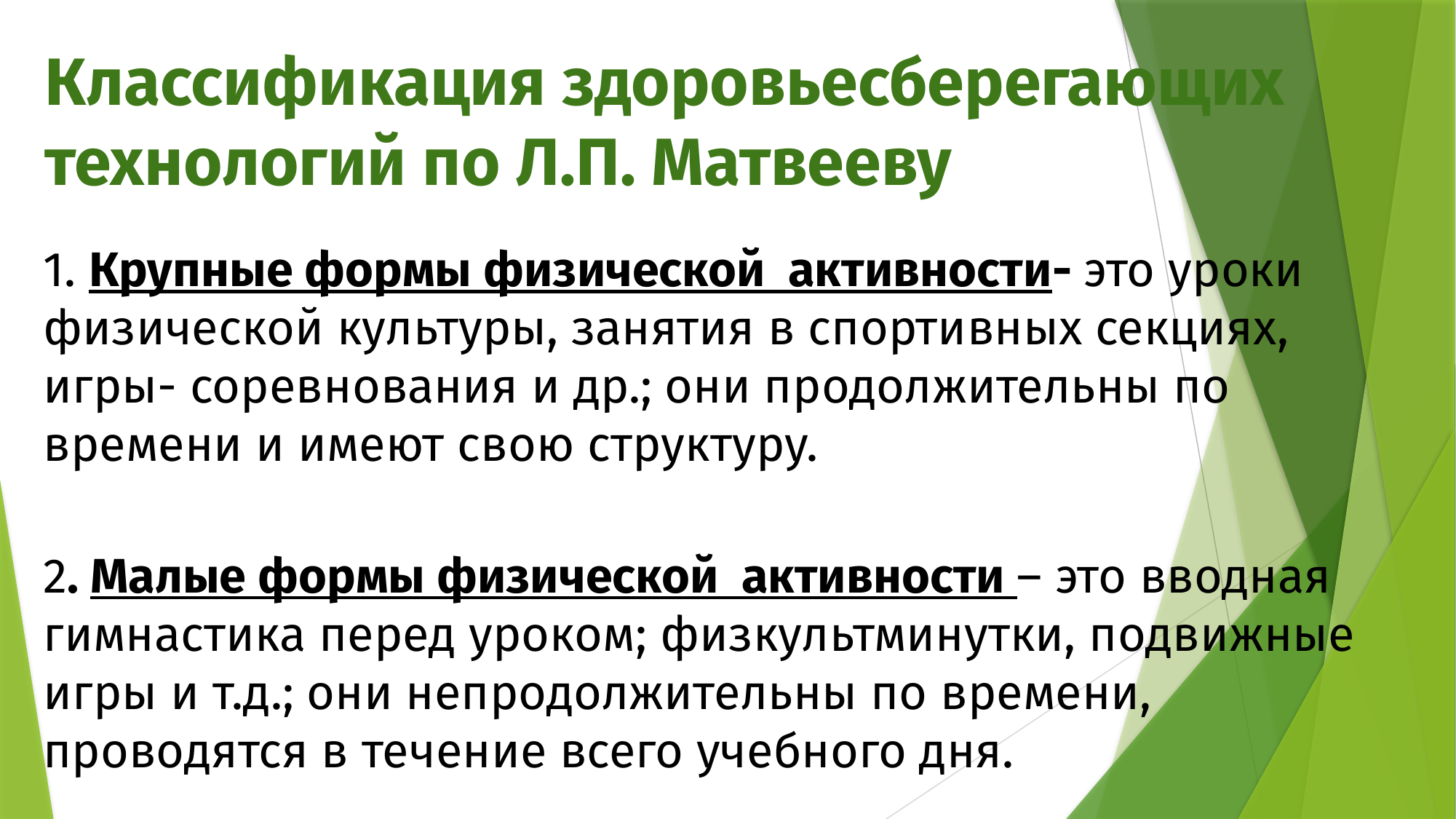

# Классификация здоровьесберегающих технологий по Л.П. Матвееву
1. Крупные формы физической  активности- это уроки физической культуры, занятия в спортивных секциях, игры- соревнования и др.; они продолжительны по времени и имеют свою структуру.
2. Малые формы физической  активности – это вводная гимнастика перед уроком; физкультминутки, подвижные игры и т.д.; они непродолжительны по времени, проводятся в течение всего учебного дня.